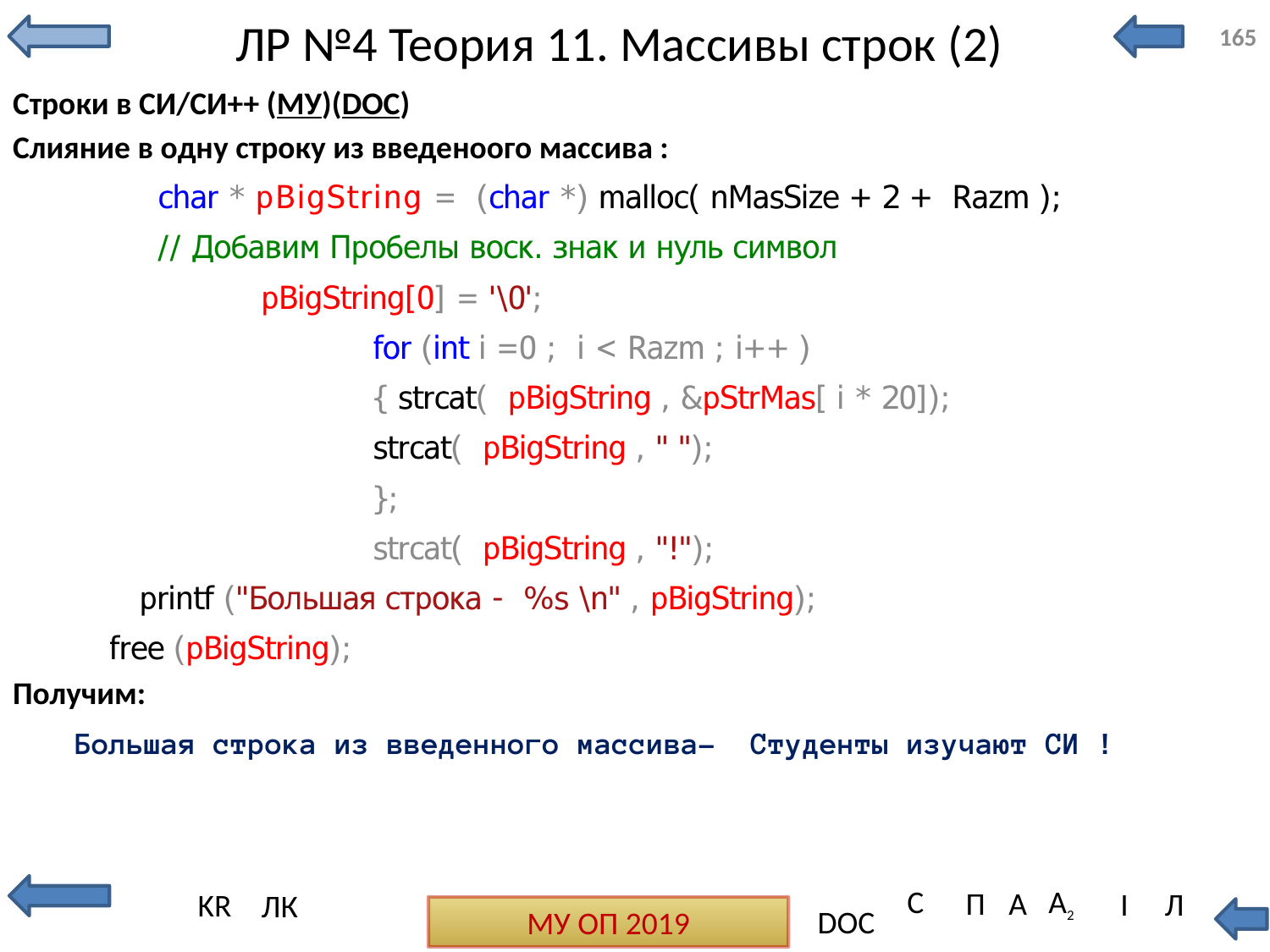

# ЛР №4 Теория 11. Массивы строк (2)
165
Строки в СИ/СИ++ (МУ)(DOC)
Слияние в одну строку из введеноого массива :
char * pBigString =  (char *) malloc( nMasSize + 2 +  Razm );
// Добавим Пробелы воск. знак и нуль символ
        pBigString[0] = '\0';
		for (int i =0 ;  i < Razm ; i++ )
		{ strcat(  pBigString , &pStrMas[ i * 20]);
		strcat(  pBigString , " ");
		};
		strcat(  pBigString , "!");
	printf ("Большая строка -  %s \n" , pBigString);
free (pBigString);
Получим:
Большая строка из введенного массива-  Студенты изучают СИ !